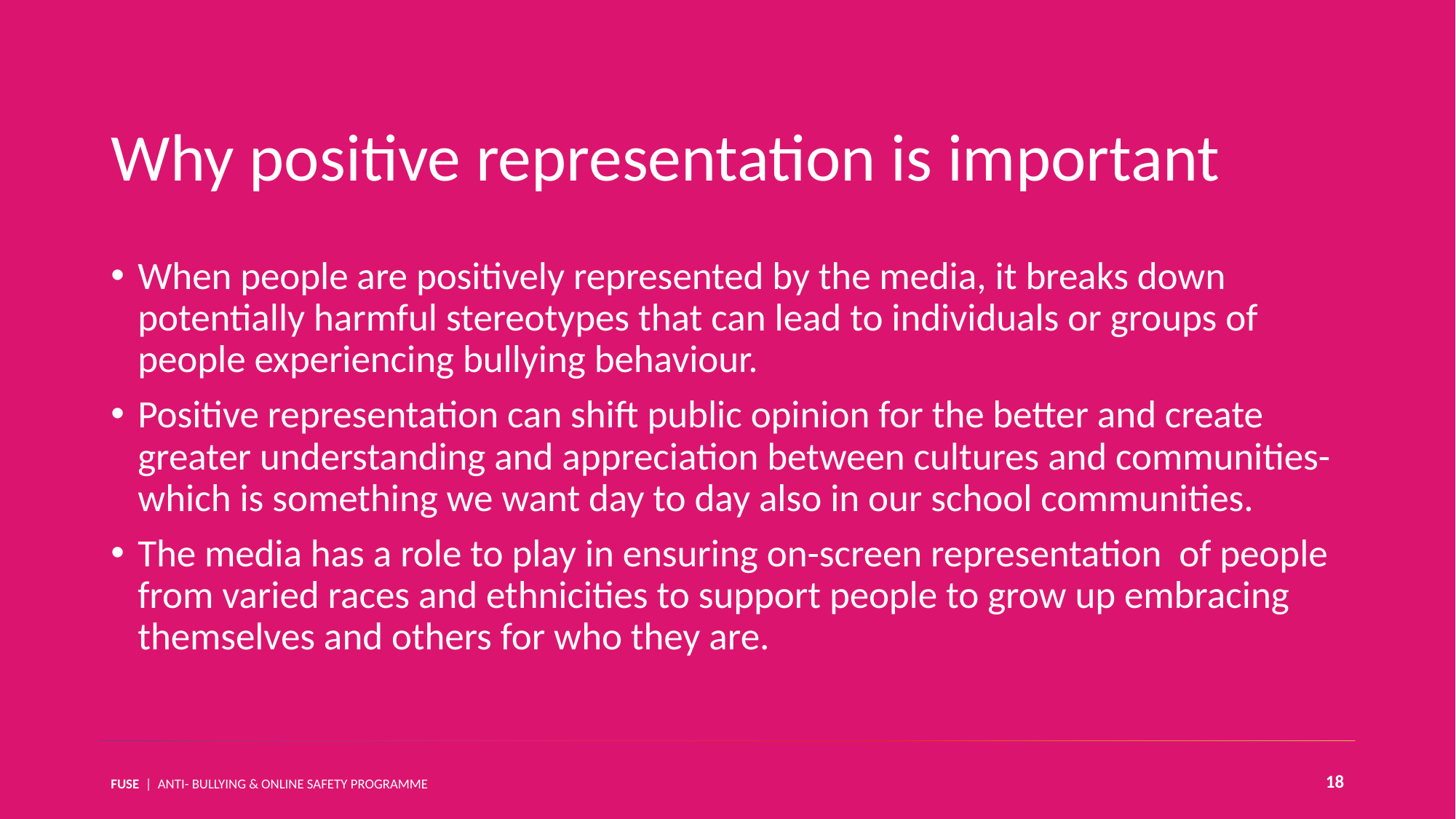

Why positive representation is important
When people are positively represented by the media, it breaks down potentially harmful stereotypes that can lead to individuals or groups of people experiencing bullying behaviour.
Positive representation can shift public opinion for the better and create greater understanding and appreciation between cultures and communities- which is something we want day to day also in our school communities.
The media has a role to play in ensuring on-screen representation  of people from varied races and ethnicities to support people to grow up embracing themselves and others for who they are.

18